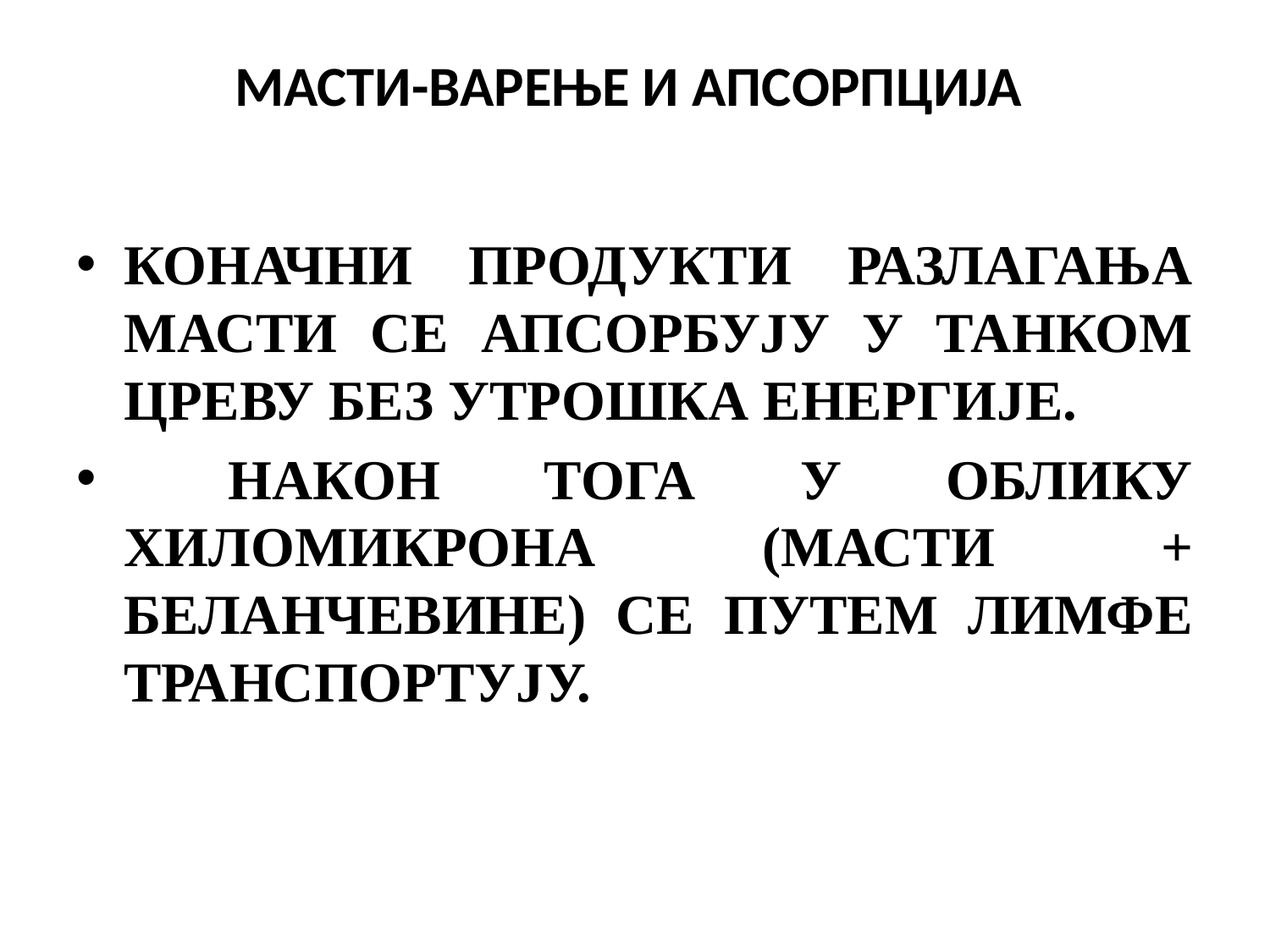

# МАСТИ-ВАРЕЊЕ И АПСОРПЦИЈА
КОНАЧНИ ПРОДУКТИ РАЗЛАГАЊА МАСТИ СЕ АПСОРБУЈУ У ТАНКОМ ЦРЕВУ БЕЗ УТРОШКА ЕНЕРГИЈЕ.
 НАКОН ТОГА У ОБЛИКУ ХИЛОМИКРОНА (МАСТИ + БЕЛАНЧЕВИНЕ) СЕ ПУТЕМ ЛИМФЕ ТРАНСПОРТУЈУ.